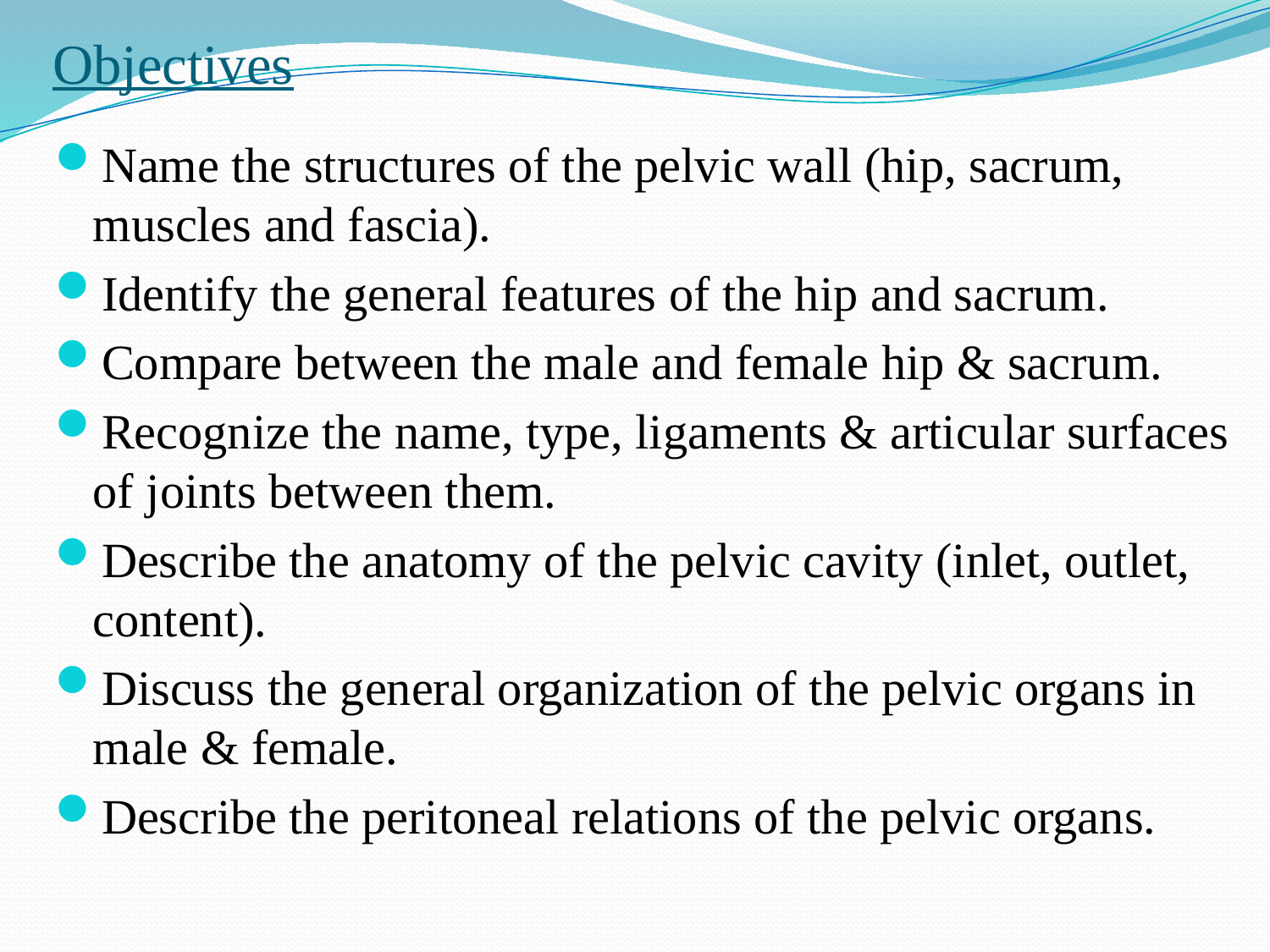

# Objectives
Name the structures of the pelvic wall (hip, sacrum, muscles and fascia).
Identify the general features of the hip and sacrum.
Compare between the male and female hip & sacrum.
Recognize the name, type, ligaments & articular surfaces of joints between them.
Describe the anatomy of the pelvic cavity (inlet, outlet, content).
Discuss the general organization of the pelvic organs in male & female.
Describe the peritoneal relations of the pelvic organs.